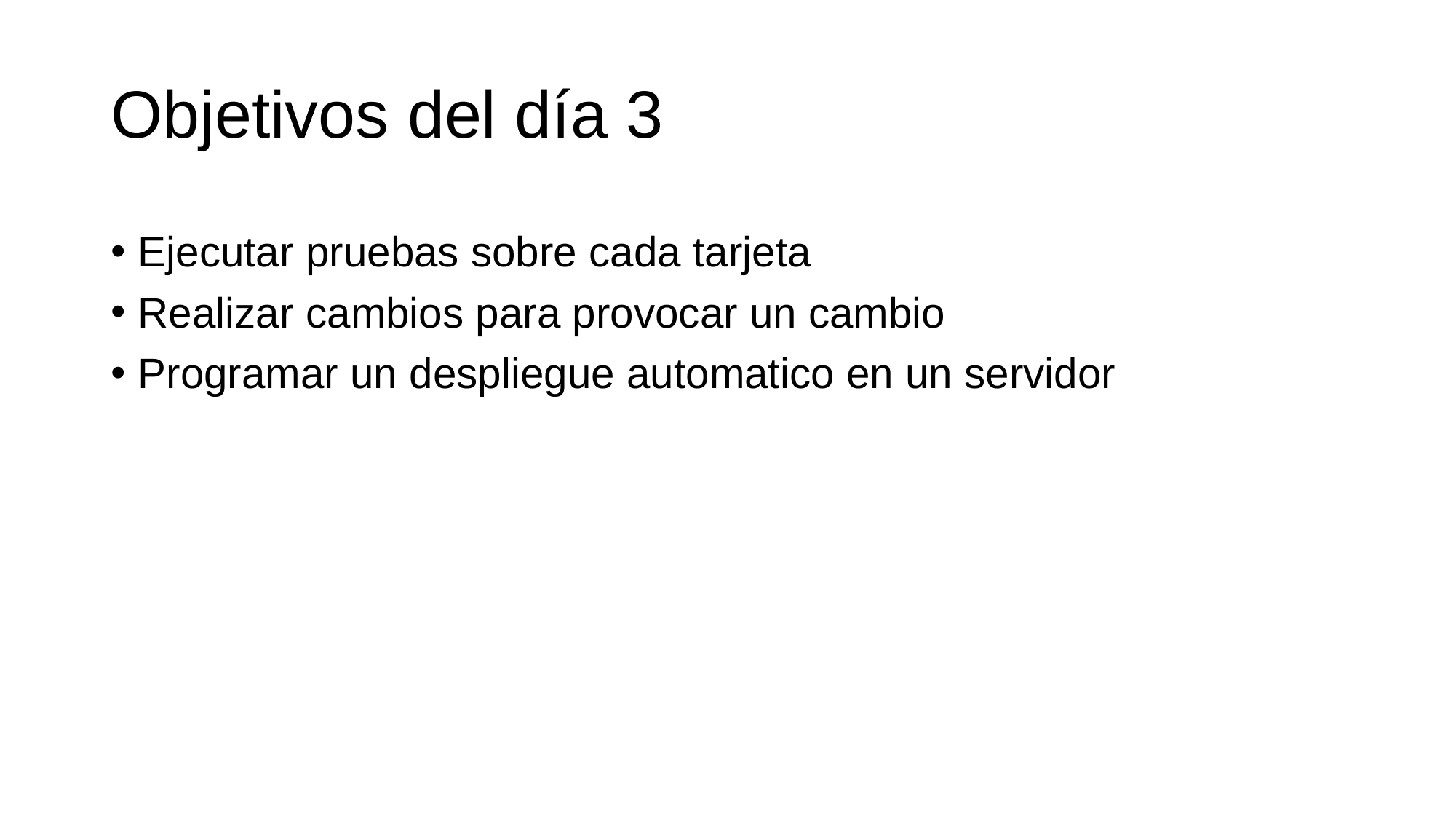

# Objetivos del día 3
Ejecutar pruebas sobre cada tarjeta
Realizar cambios para provocar un cambio
Programar un despliegue automatico en un servidor